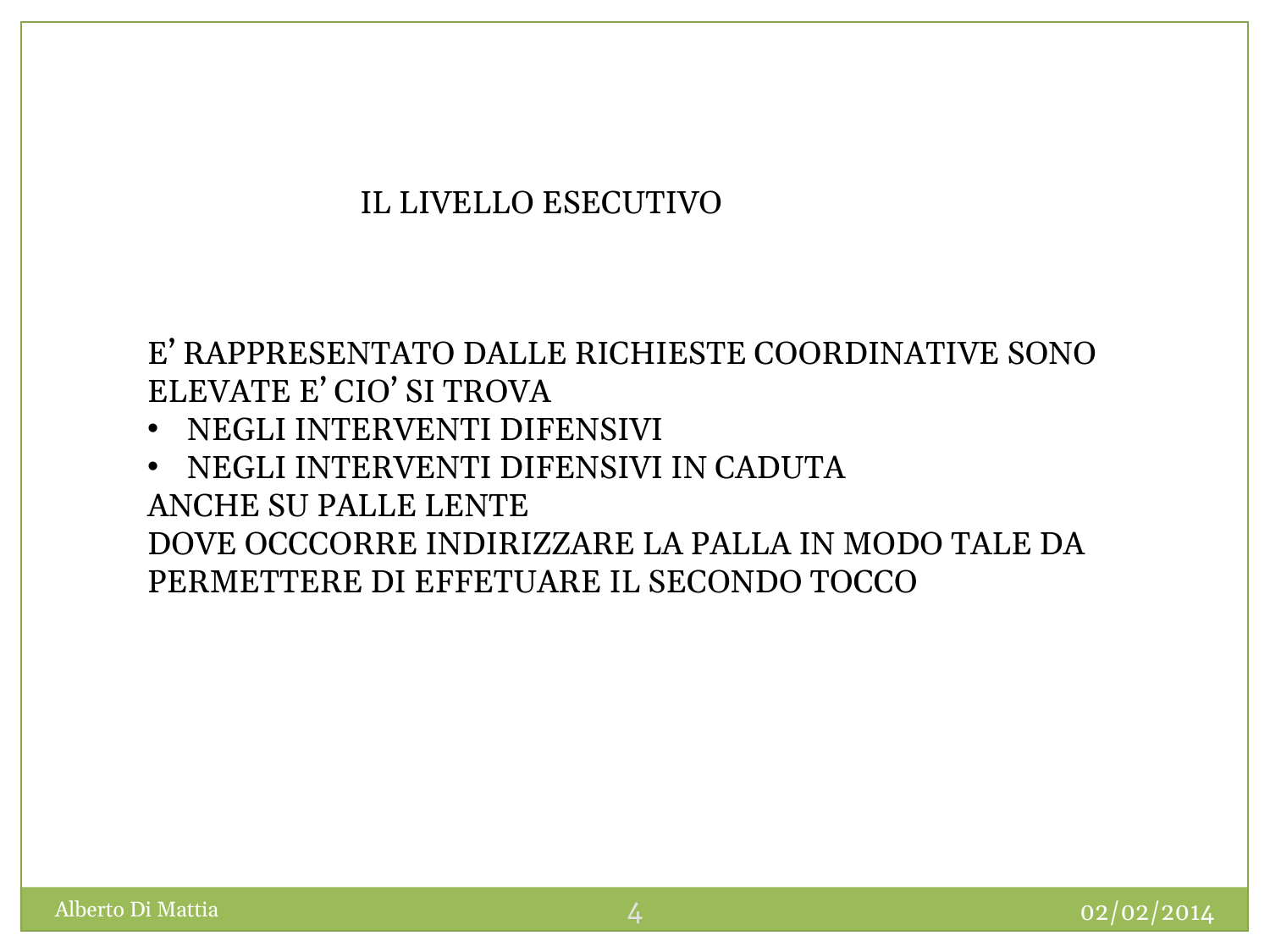

IL LIVELLO ESECUTIVO
E’ RAPPRESENTATO DALLE RICHIESTE COORDINATIVE SONO ELEVATE E’ CIO’ SI TROVA
NEGLI INTERVENTI DIFENSIVI
NEGLI INTERVENTI DIFENSIVI IN CADUTA
ANCHE SU PALLE LENTE
DOVE OCCCORRE INDIRIZZARE LA PALLA IN MODO TALE DA PERMETTERE DI EFFETUARE IL SECONDO TOCCO

4
02/02/2014
Alberto Di Mattia